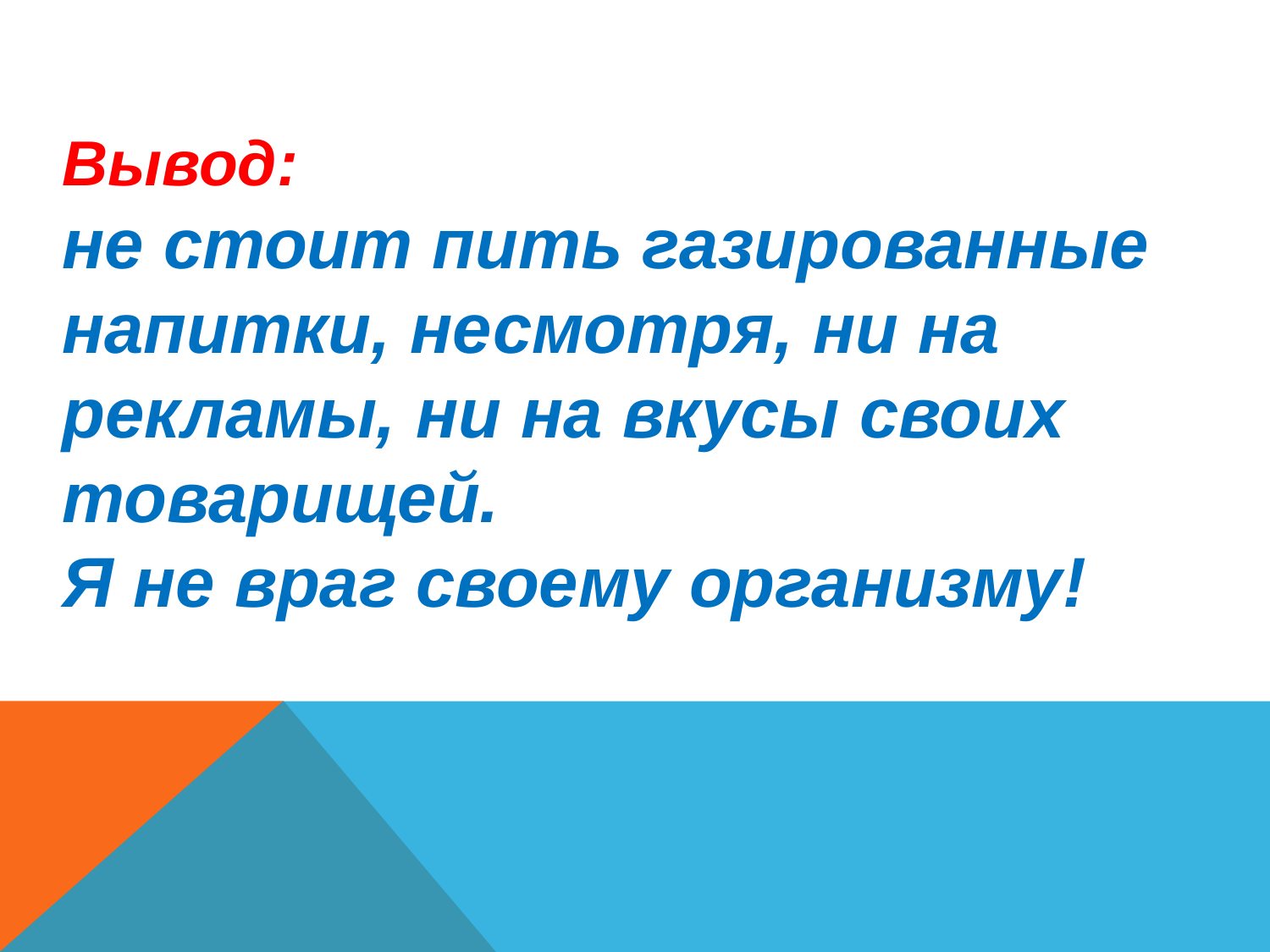

#
Вывод:
не стоит пить газированные напитки, несмотря, ни на рекламы, ни на вкусы своих товарищей.
Я не враг своему организму!